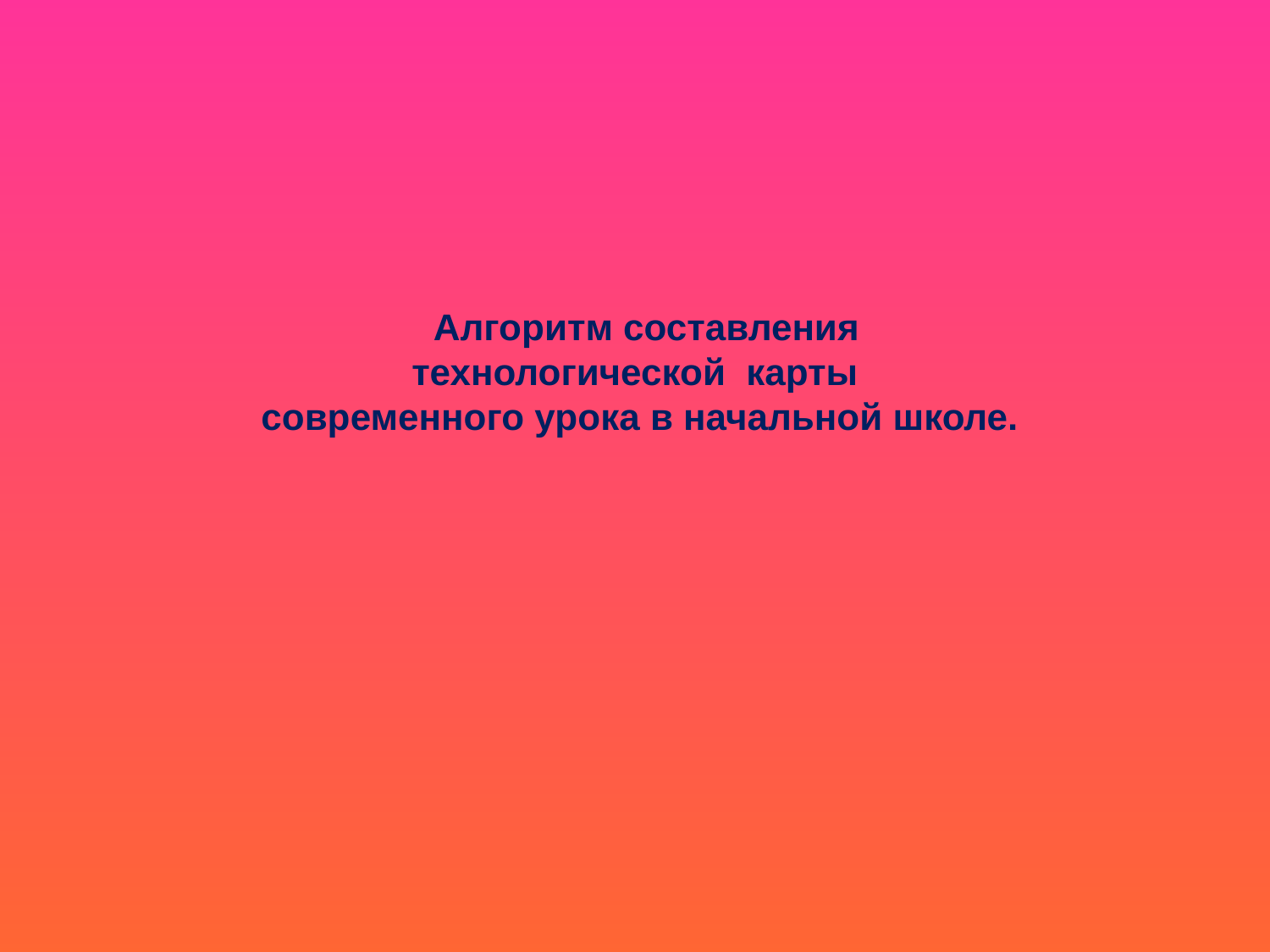

# Алгоритм составления технологической  карты современного урока в начальной школе.